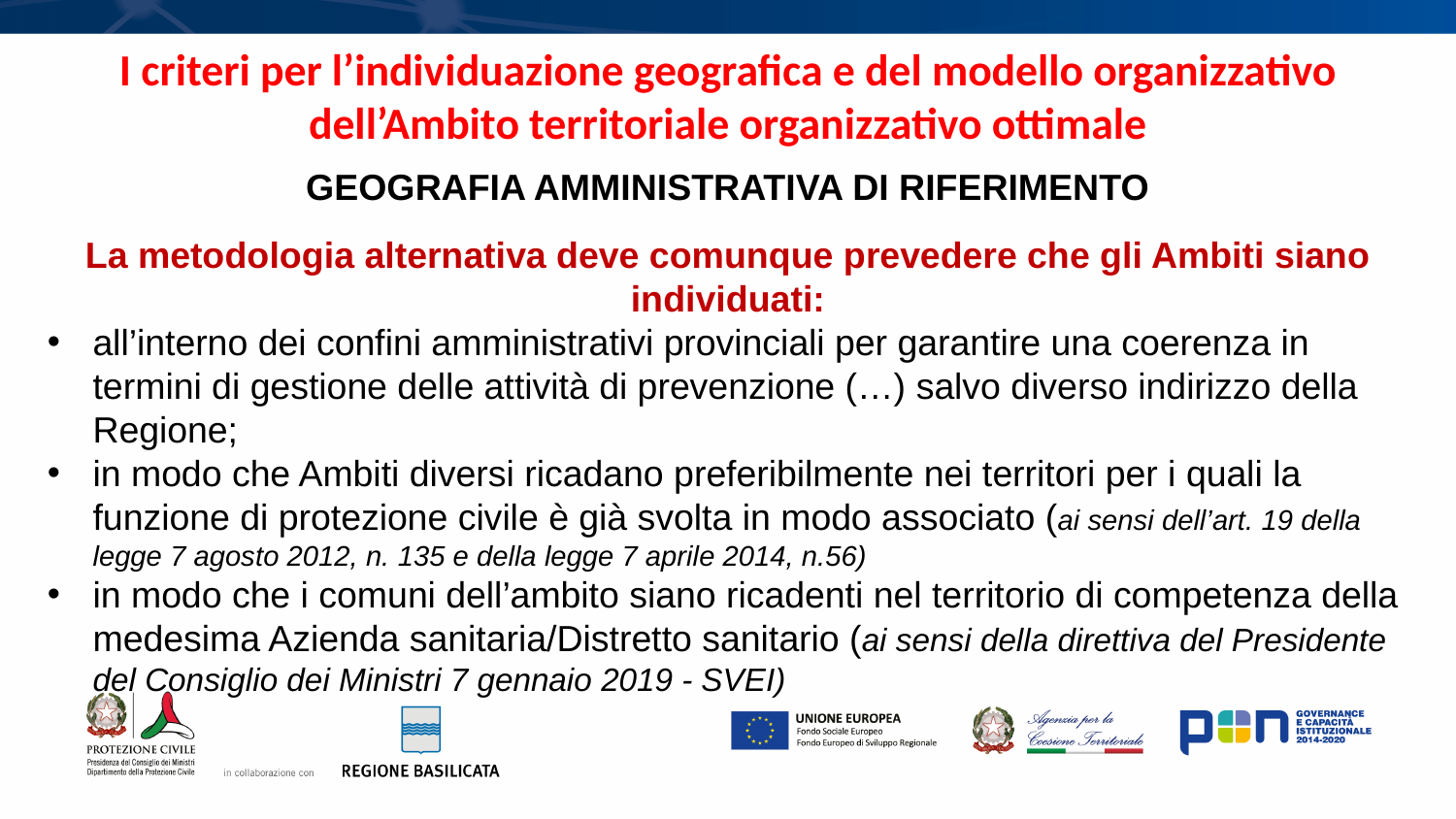

I criteri per l’individuazione geografica e del modello organizzativo dell’Ambito territoriale organizzativo ottimale
GEOGRAFIA AMMINISTRATIVA DI RIFERIMENTO

La metodologia alternativa deve comunque prevedere che gli Ambiti siano individuati:
all’interno dei confini amministrativi provinciali per garantire una coerenza in termini di gestione delle attività di prevenzione (…) salvo diverso indirizzo della Regione;
in modo che Ambiti diversi ricadano preferibilmente nei territori per i quali la funzione di protezione civile è già svolta in modo associato (ai sensi dell’art. 19 della legge 7 agosto 2012, n. 135 e della legge 7 aprile 2014, n.56)
in modo che i comuni dell’ambito siano ricadenti nel territorio di competenza della medesima Azienda sanitaria/Distretto sanitario (ai sensi della direttiva del Presidente del Consiglio dei Ministri 7 gennaio 2019 - SVEI)